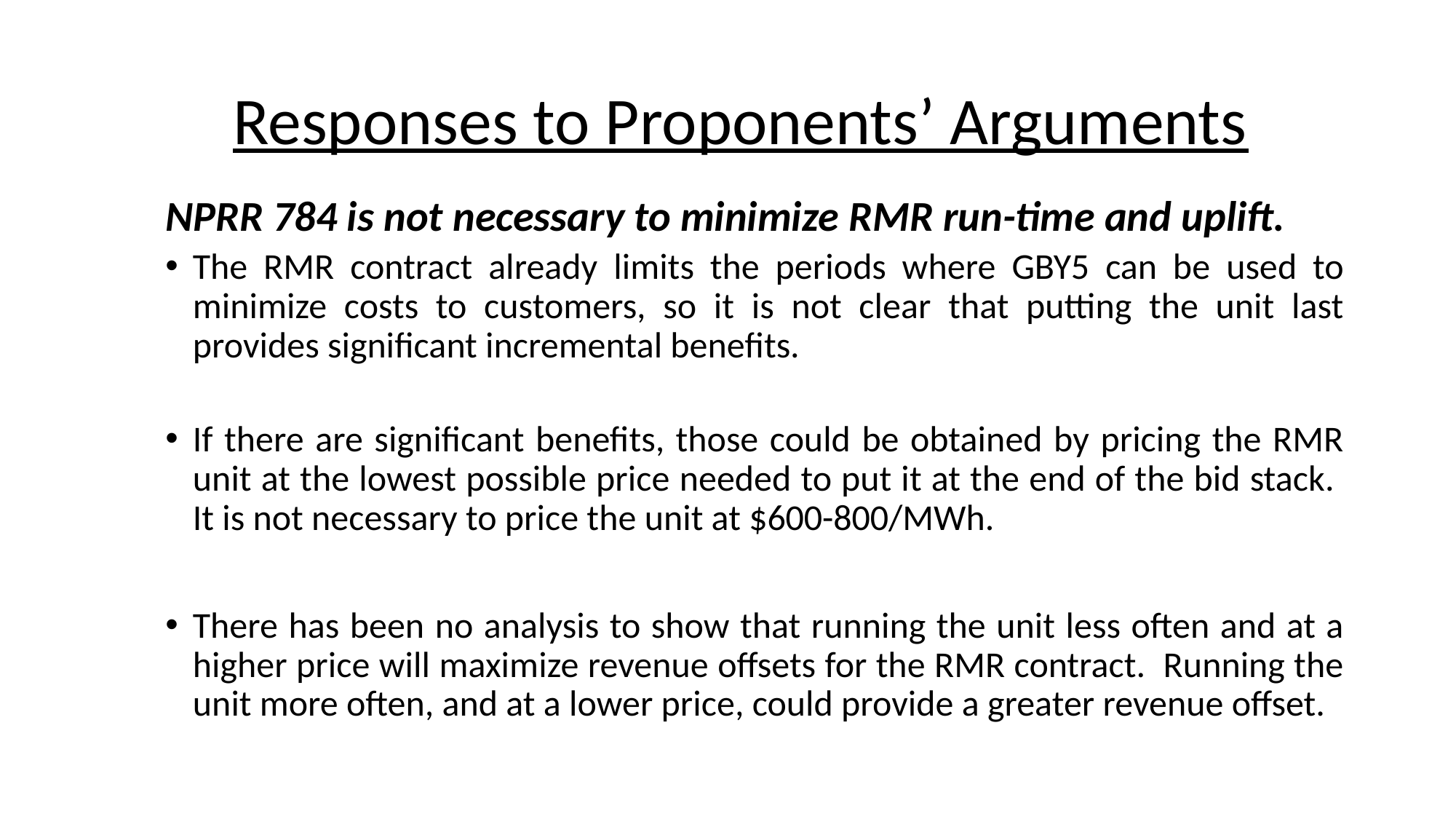

# Responses to Proponents’ Arguments
NPRR 784 is not necessary to minimize RMR run-time and uplift.
The RMR contract already limits the periods where GBY5 can be used to minimize costs to customers, so it is not clear that putting the unit last provides significant incremental benefits.

If there are significant benefits, those could be obtained by pricing the RMR unit at the lowest possible price needed to put it at the end of the bid stack.  It is not necessary to price the unit at $600-800/MWh.

There has been no analysis to show that running the unit less often and at a higher price will maximize revenue offsets for the RMR contract.  Running the unit more often, and at a lower price, could provide a greater revenue offset.